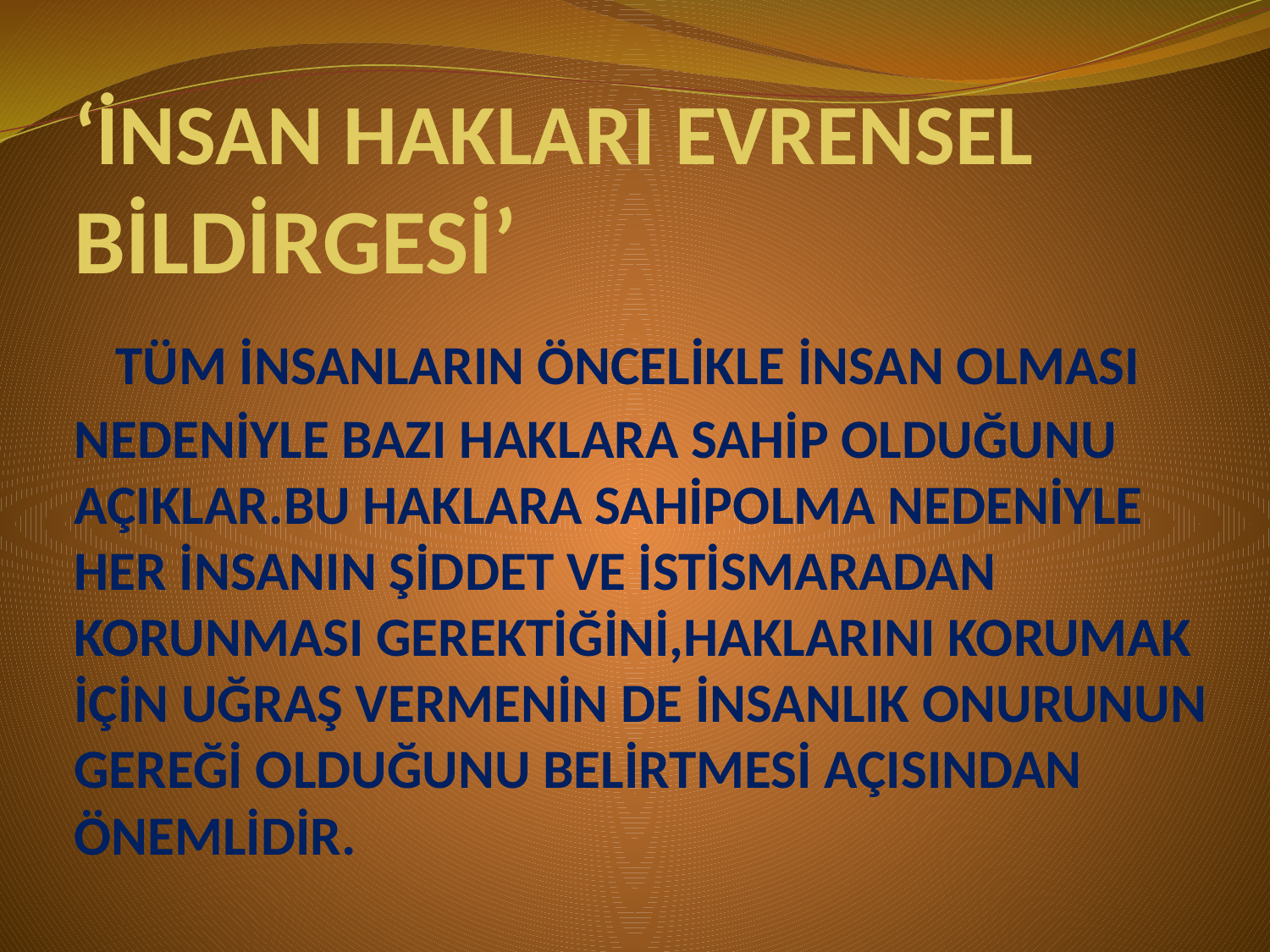

# ‘İNSAN HAKLARI EVRENSEL BİLDİRGESİ’ TÜM İNSANLARIN ÖNCELİKLE İNSAN OLMASI NEDENİYLE BAZI HAKLARA SAHİP OLDUĞUNU AÇIKLAR.BU HAKLARA SAHİPOLMA NEDENİYLE HER İNSANIN ŞİDDET VE İSTİSMARADAN KORUNMASI GEREKTİĞİNİ,HAKLARINI KORUMAK İÇİN UĞRAŞ VERMENİN DE İNSANLIK ONURUNUN GEREĞİ OLDUĞUNU BELİRTMESİ AÇISINDAN ÖNEMLİDİR.